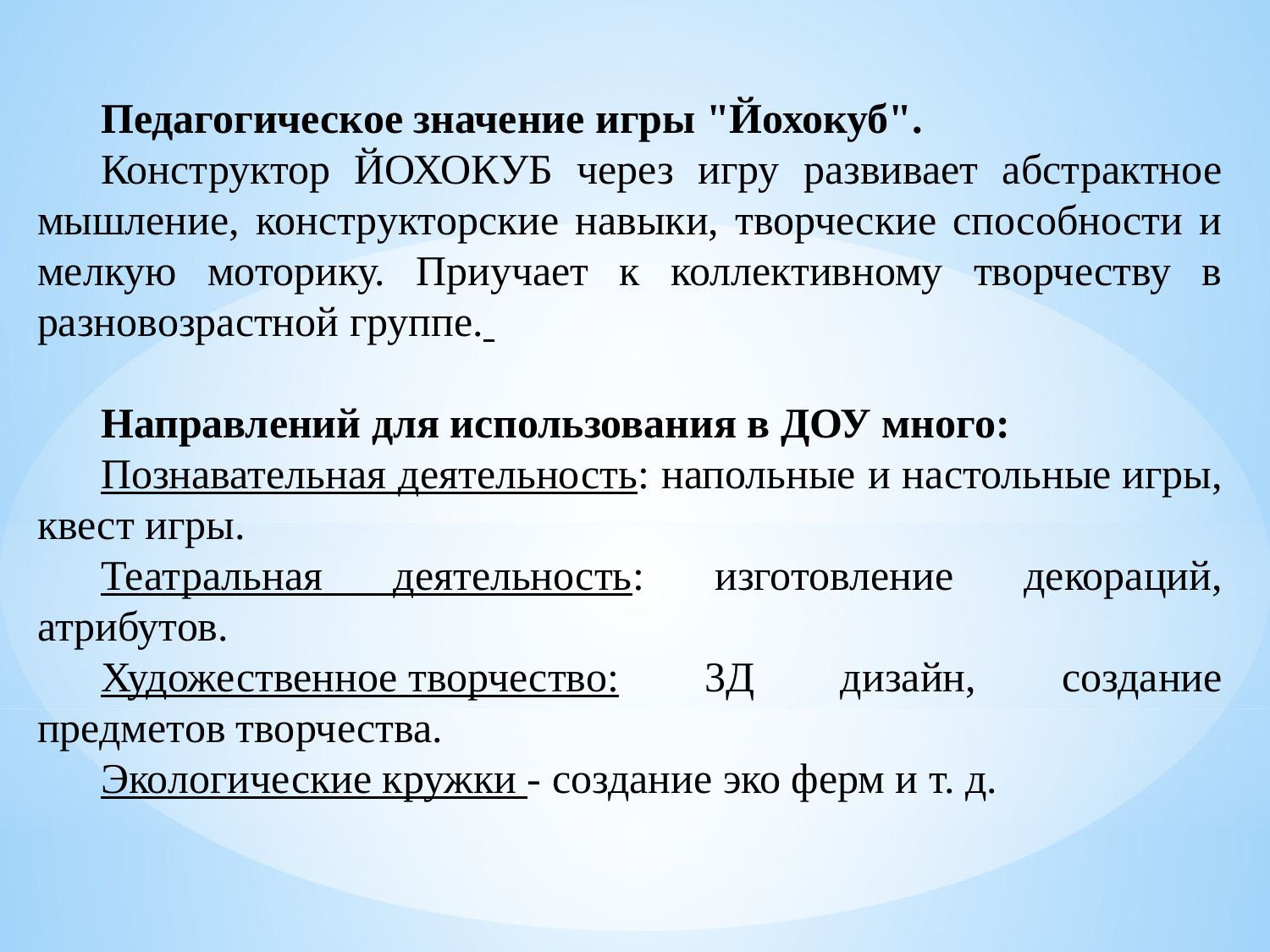

Педагогическое значение игры "Йохокуб".
Конструктор ЙОХОКУБ через игру развивает абстрактное мышление, конструкторские навыки, творческие способности и мелкую моторику. Приучает к коллективному творчеству в разновозрастной группе.

Направлений для использования в ДОУ много:
Познавательная деятельность: напольные и настольные игры, квест игры.
Театральная деятельность: изготовление декораций, атрибутов.
Художественное творчество: 3Д дизайн, создание предметов творчества.
Экологические кружки - создание эко ферм и т. д.